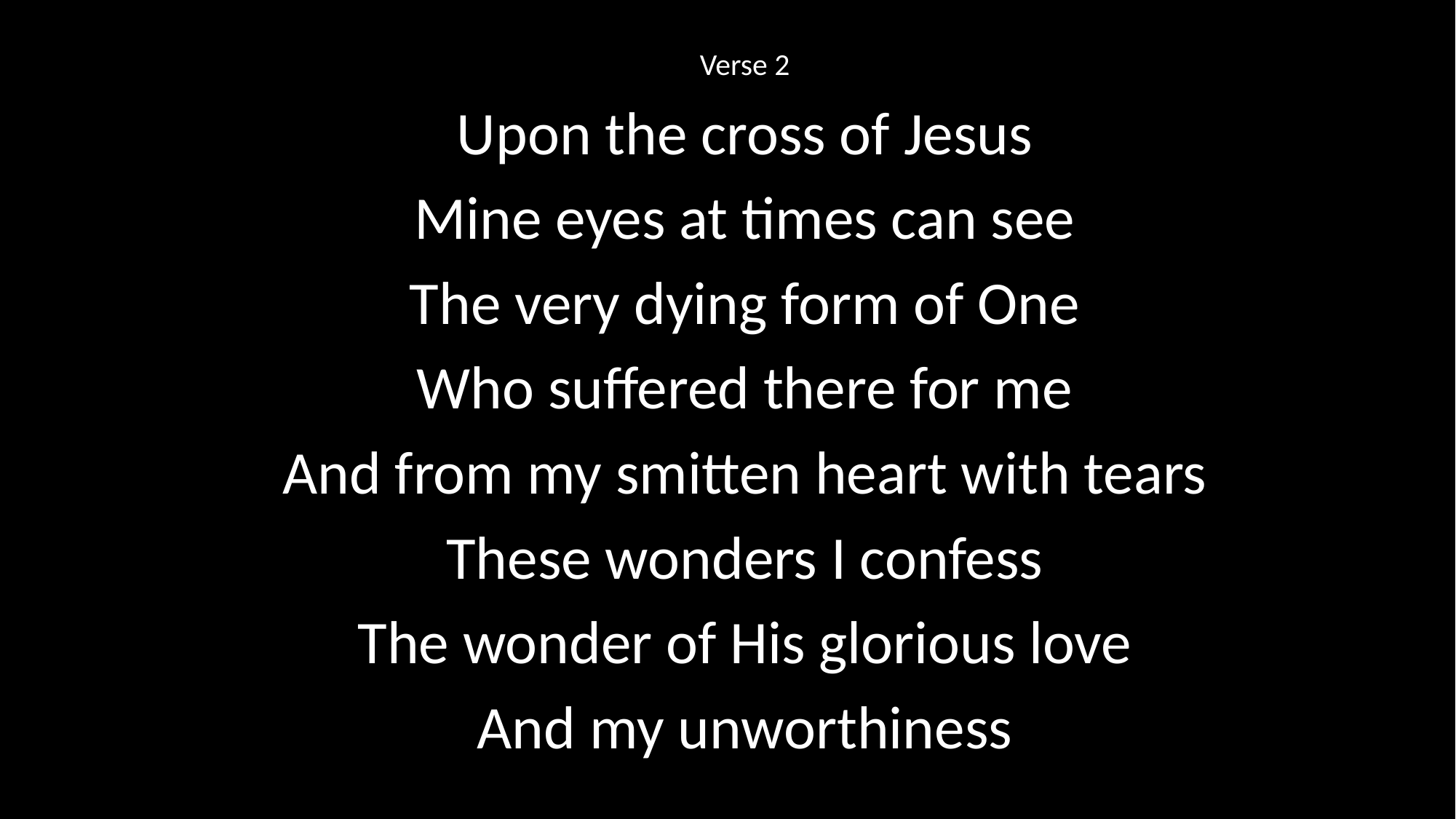

Verse 2
Upon the cross of Jesus
Mine eyes at times can see
The very dying form of One
Who suffered there for me
And from my smitten heart with tears
These wonders I confess
The wonder of His glorious love
And my unworthiness